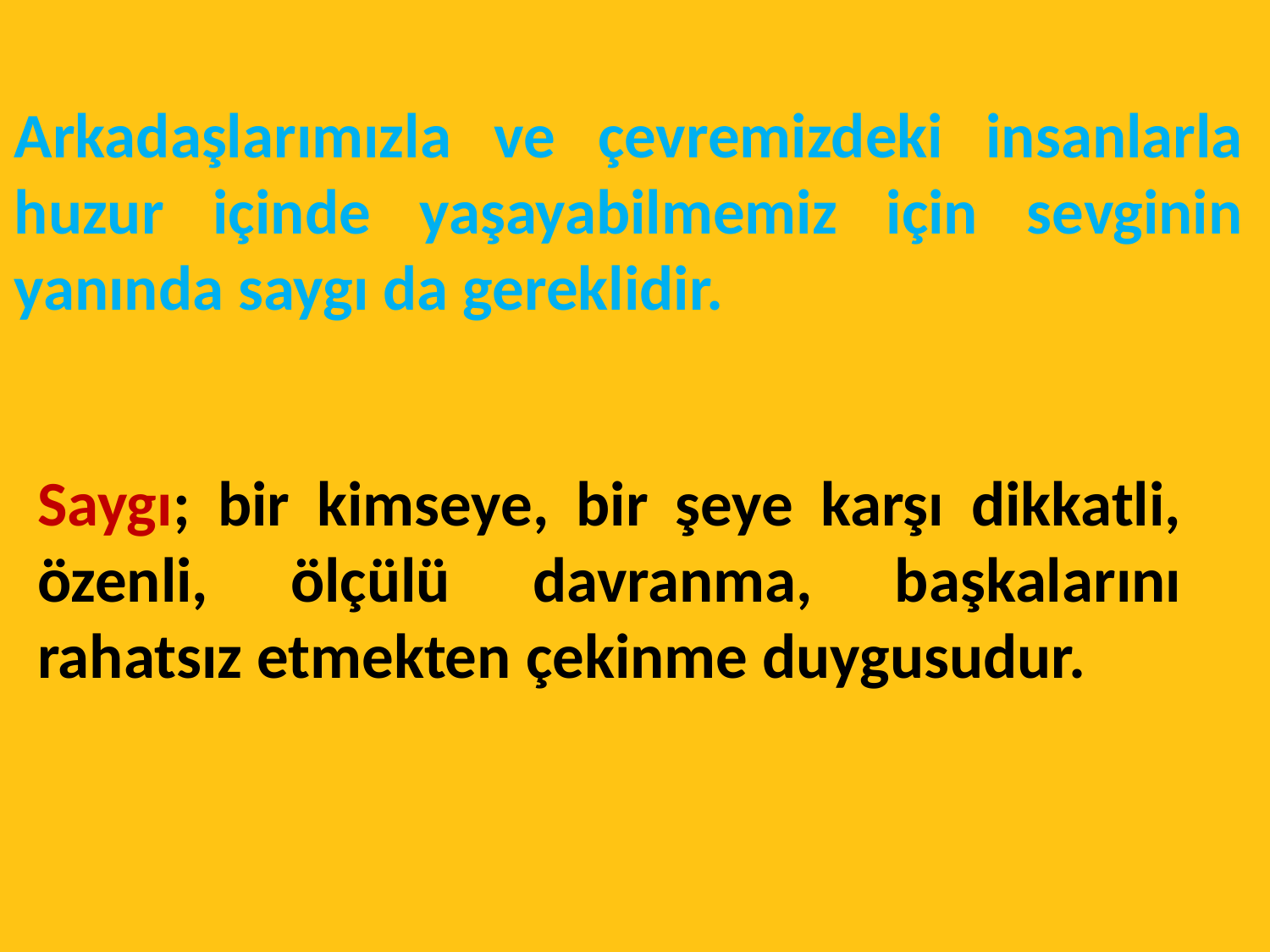

Arkadaşlarımızla ve çevremizdeki insanlarla huzur içinde yaşayabilmemiz için sevginin yanında saygı da gereklidir.
Saygı; bir kimseye, bir şeye karşı dikkatli, özenli, ölçülü davranma, başkalarını rahatsız etmekten çekinme duygusudur.